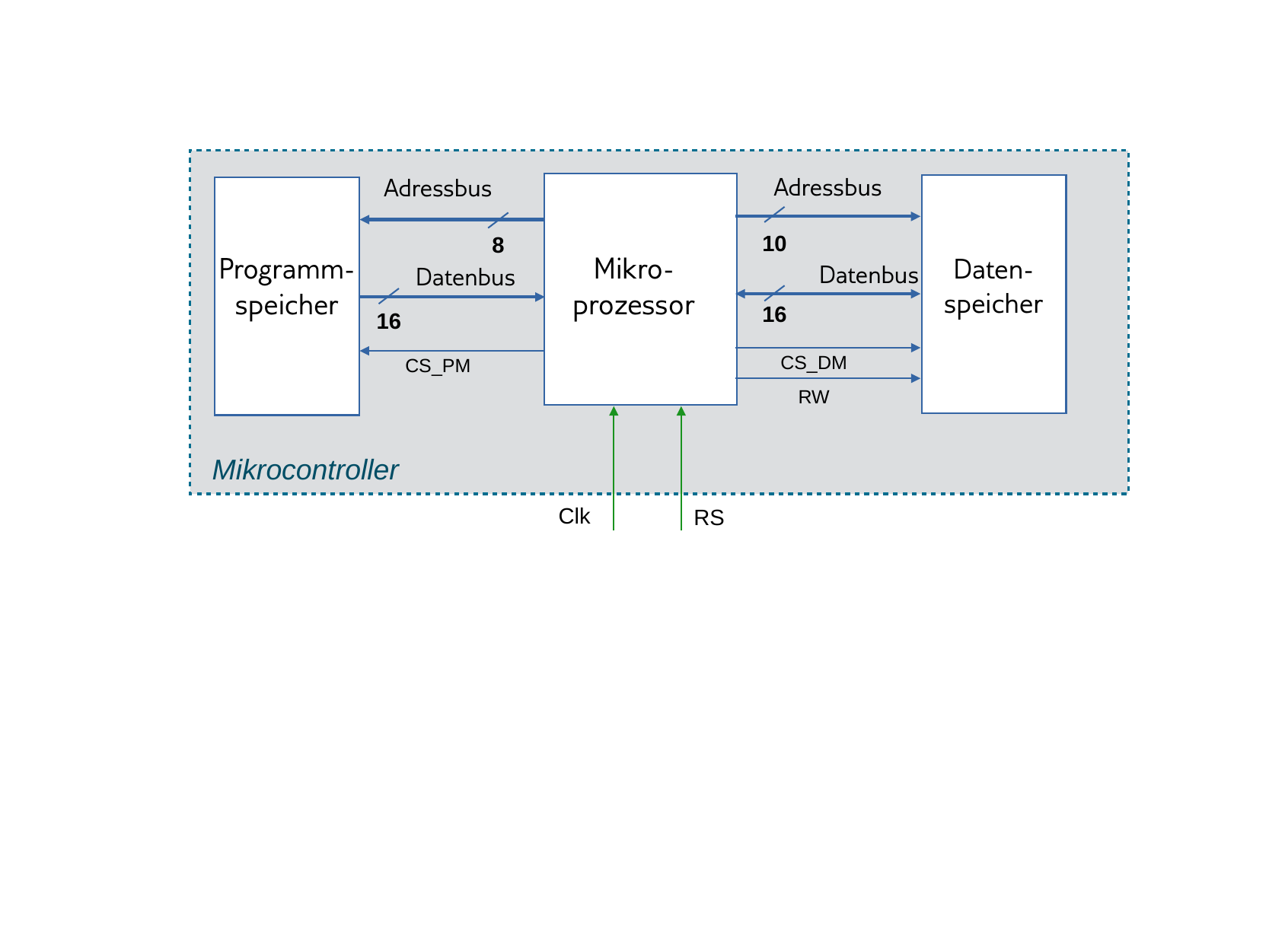

Adressbus
Adressbus

10
8
Daten-
speicher
Programm-
speicher
Mikro-prozessor
Datenbus
Datenbus

16

16
CS_DM

CS_PM

RW

Mikrocontroller
Clk
RS